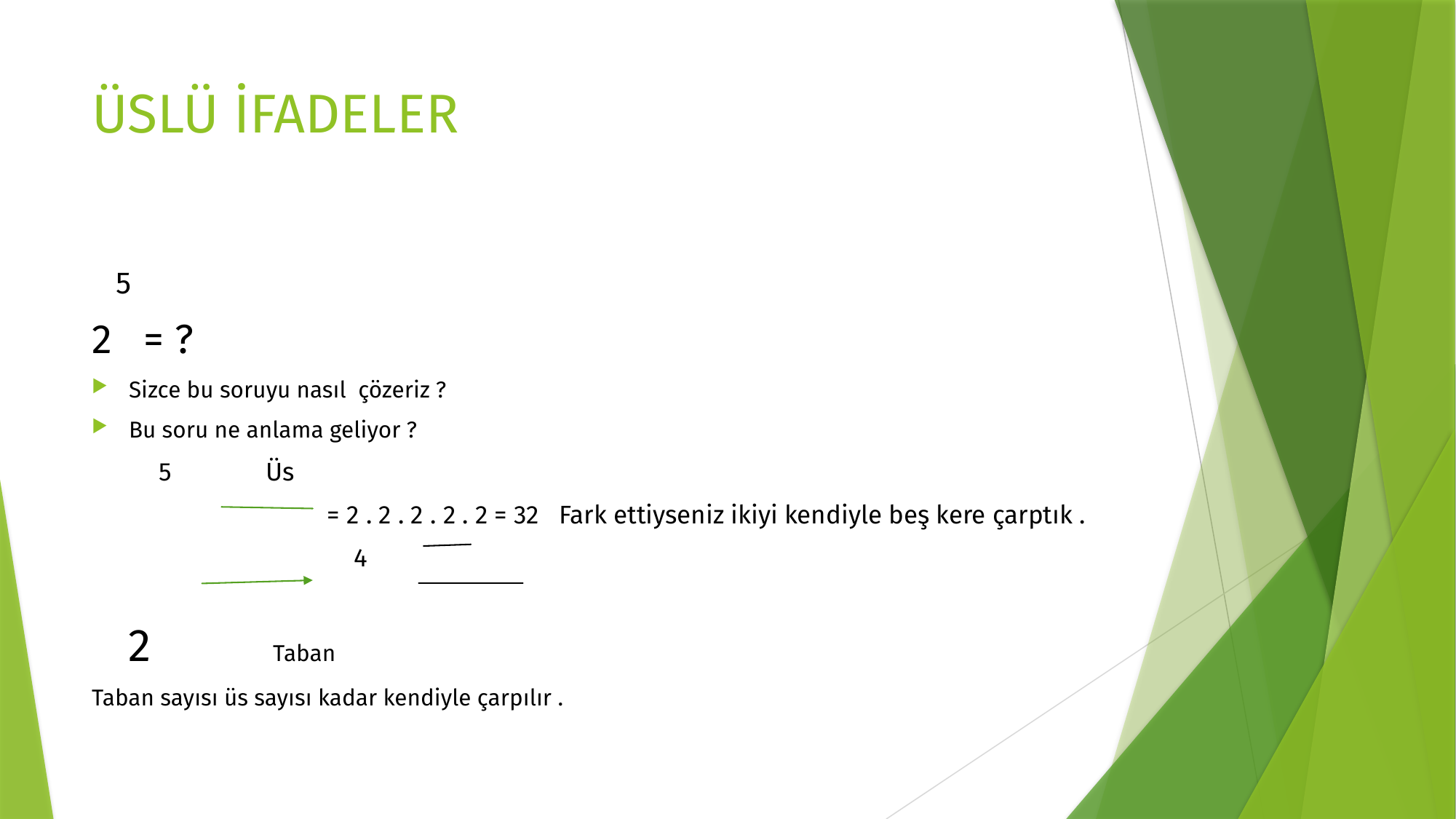

# ÜSLÜ İFADELER
    5
2   = ?
Sizce bu soruyu nasıl  çözeriz ?
Bu soru ne anlama geliyor ?
          5              Üs
                                   = 2 . 2 . 2 . 2 . 2 = 32   Fark ettiyseniz ikiyi kendiyle beş kere çarptık .
                                       4
   2          Taban
Taban sayısı üs sayısı kadar kendiyle çarpılır .